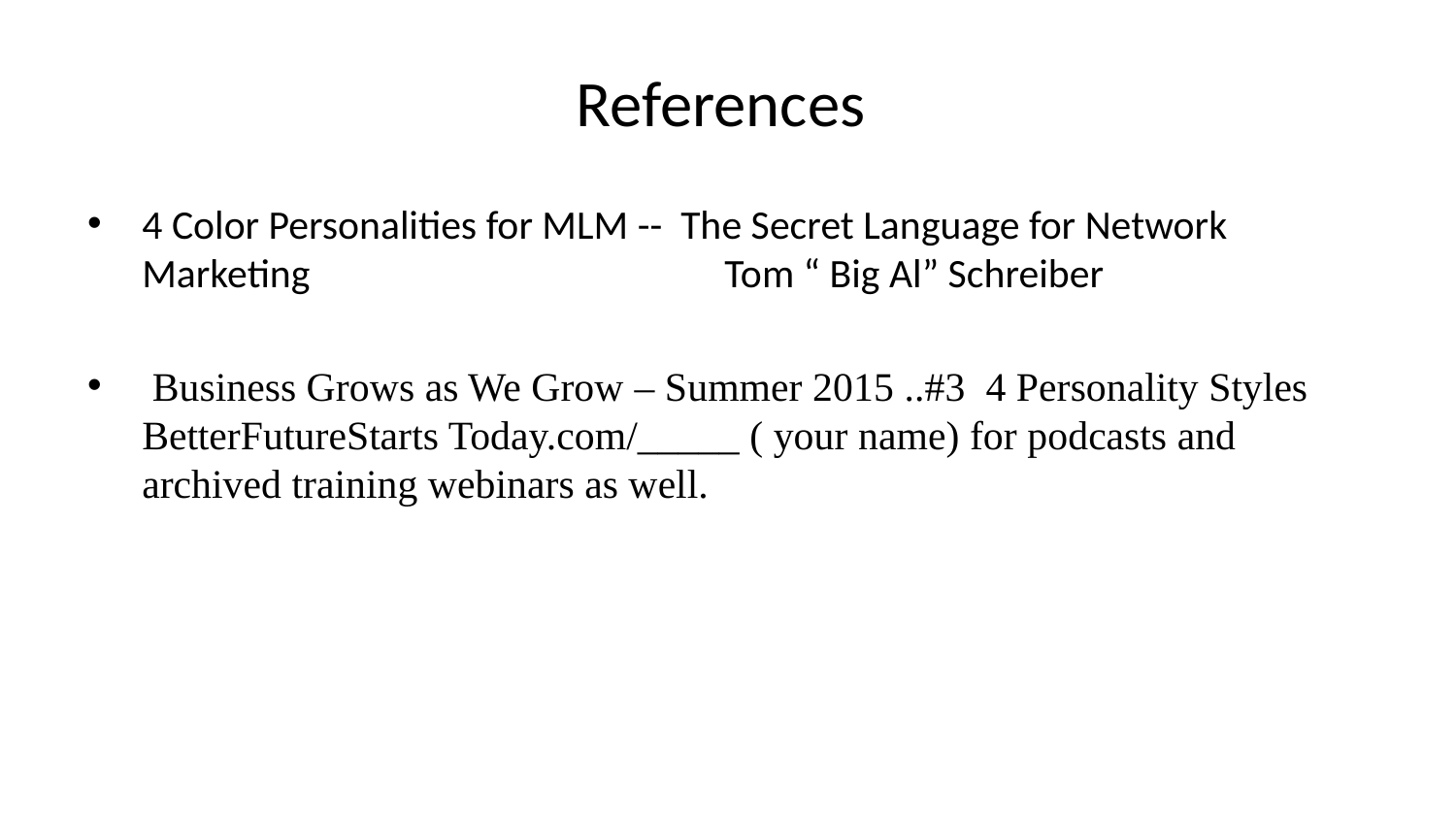

# References
4 Color Personalities for MLM --  The Secret Language for Network Marketing 			Tom “ Big Al” Schreiber

 Business Grows as We Grow – Summer 2015 ..#3  4 Personality Styles BetterFutureStarts Today.com/_____ ( your name) for podcasts and archived training webinars as well.